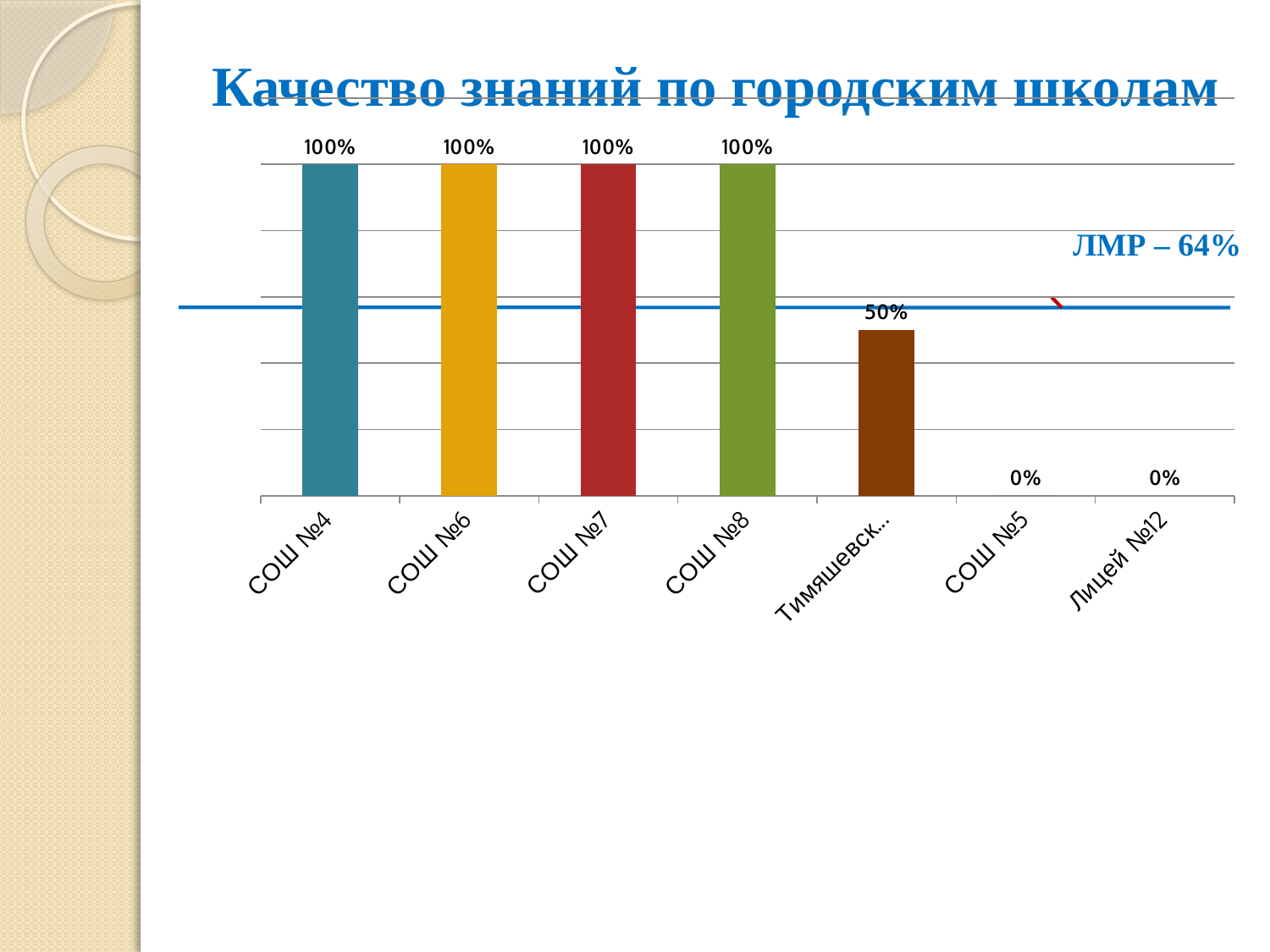

# Качество знаний по городским школам

### Chart

| Category |  |
|---|---|
| СОШ №4 | 1.0 |
| СОШ №6 | 1.0 |
| СОШ №7 | 1.0 |
| СОШ №8 | 1.0 |
| Тимяшевская СОШ | 0.5 |
| СОШ №5 | 0.0 |
| Лицей №12 | 0.0 |
ЛМР – 64%